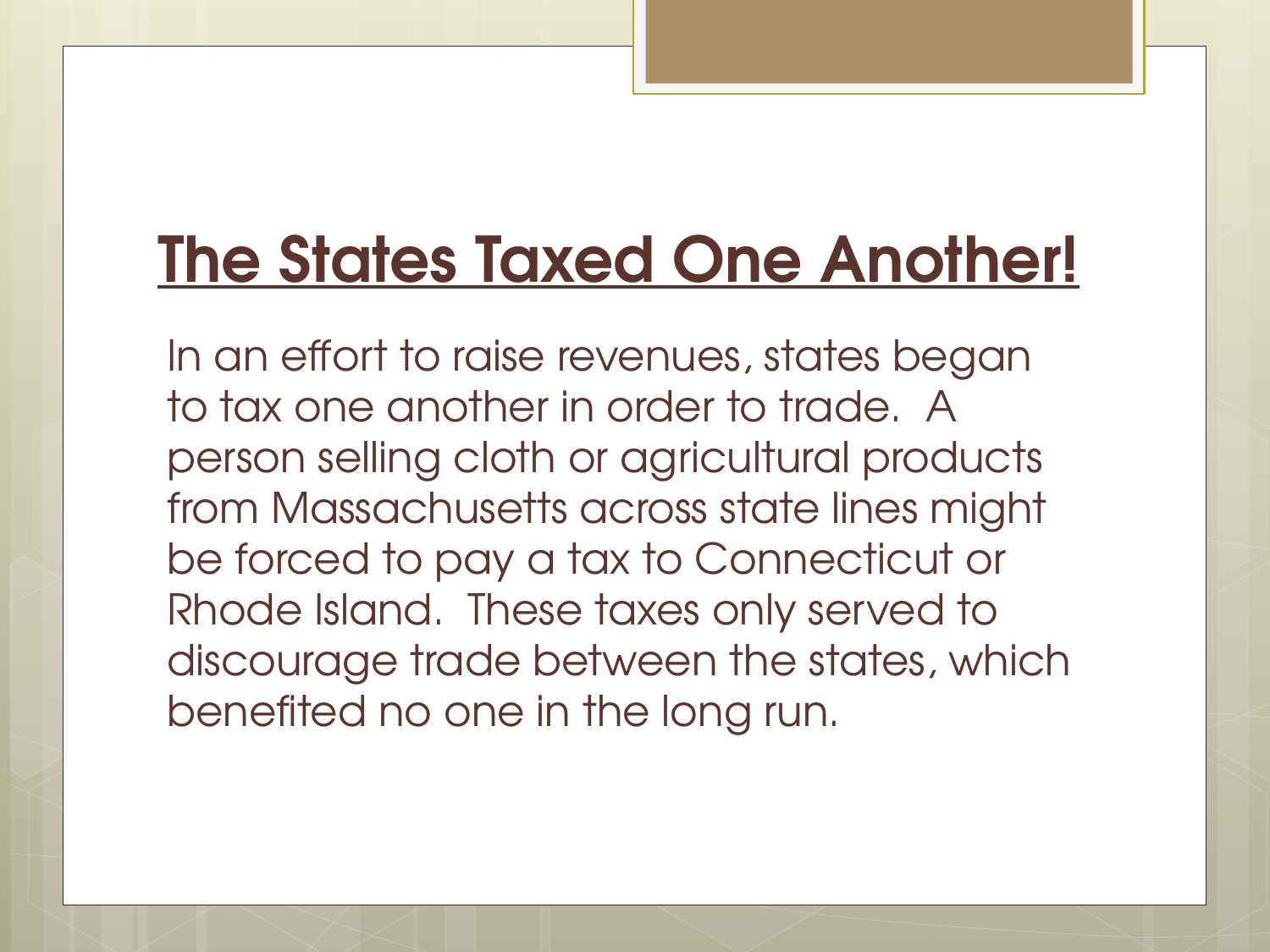

# The States Taxed One Another!
In an effort to raise revenues, states began to tax one another in order to trade.  A person selling cloth or agricultural products from Massachusetts across state lines might be forced to pay a tax to Connecticut or Rhode Island.  These taxes only served to discourage trade between the states, which benefited no one in the long run.